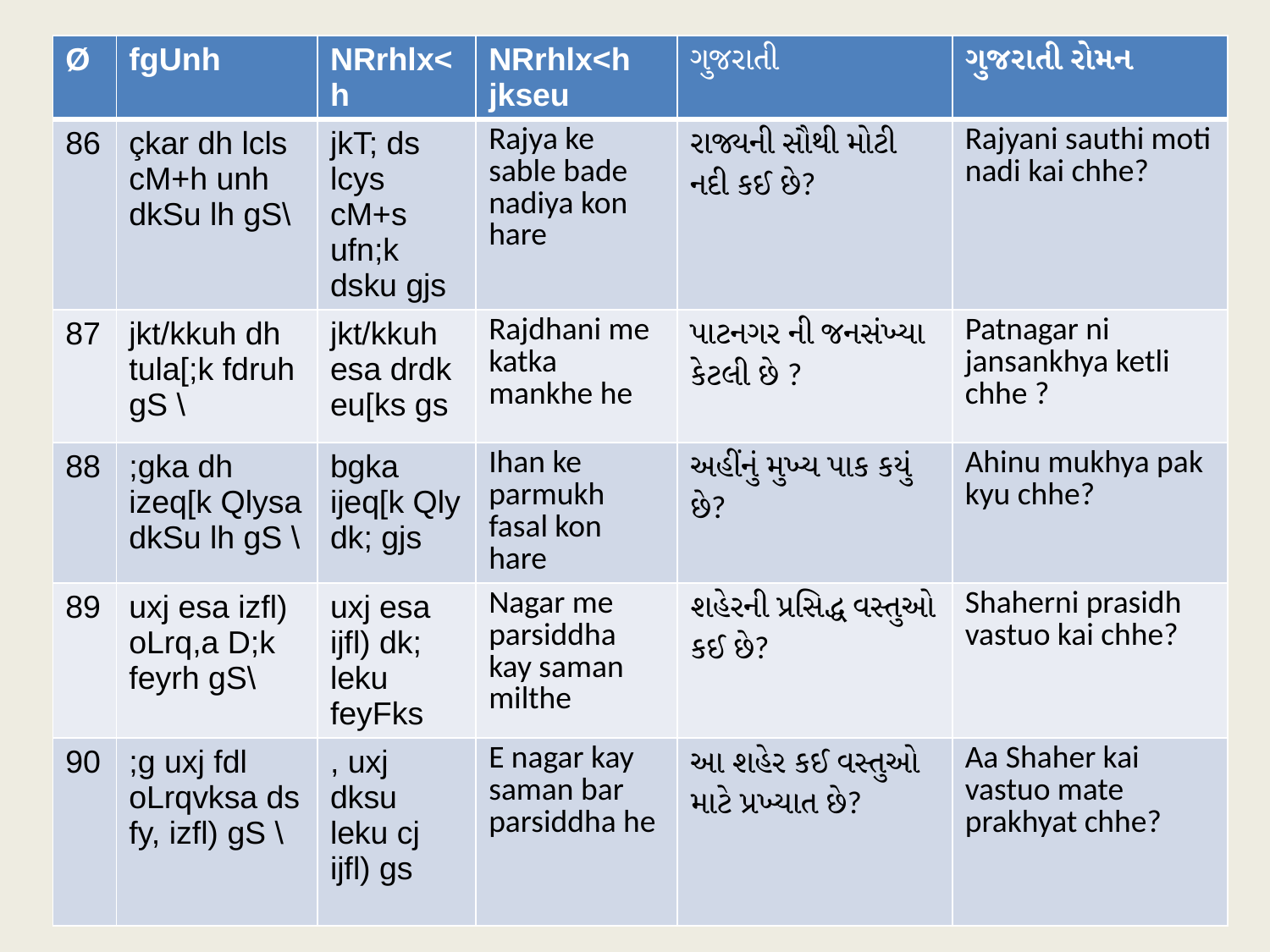

| Ø | fgUnh | NRrhlx<h | NRrhlx<h jkseu | ગુજરાતી | ગુજરાતી રોમન |
| --- | --- | --- | --- | --- | --- |
| 86 | çkar dh lcls cM+h unh dkSu lh gS\ | jkT; ds lcys cM+s ufn;k dsku gjs | Rajya ke sable bade nadiya kon hare | રાજ્યની સૌથી મોટી નદી કઈ છે? | Rajyani sauthi moti nadi kai chhe? |
| 87 | jkt/kkuh dh tula[;k fdruh gS \ | jkt/kkuh esa drdk eu[ks gs | Rajdhani me katka mankhe he | પાટનગર ની જનસંખ્યા કેટલી છે ? | Patnagar ni jansankhya ketli chhe ? |
| 88 | ;gka dh izeq[k Qlysa dkSu lh gS \ | bgka ijeq[k Qly dk; gjs | Ihan ke parmukh fasal kon hare | અહીંનું મુખ્ય પાક કયું છે? | Ahinu mukhya pak kyu chhe? |
| 89 | uxj esa izfl) oLrq,a D;k feyrh gS\ | uxj esa ijfl) dk; leku feyFks | Nagar me parsiddha kay saman milthe | શહેરની પ્રસિદ્ધ વસ્તુઓ કઈ છે? | Shaherni prasidh vastuo kai chhe? |
| 90 | ;g uxj fdl oLrqvksa ds fy, izfl) gS \ | , uxj dksu leku cj ijfl) gs | E nagar kay saman bar parsiddha he | આ શહેર કઈ વસ્તુઓ માટે પ્રખ્યાત છે? | Aa Shaher kai vastuo mate prakhyat chhe? |
#